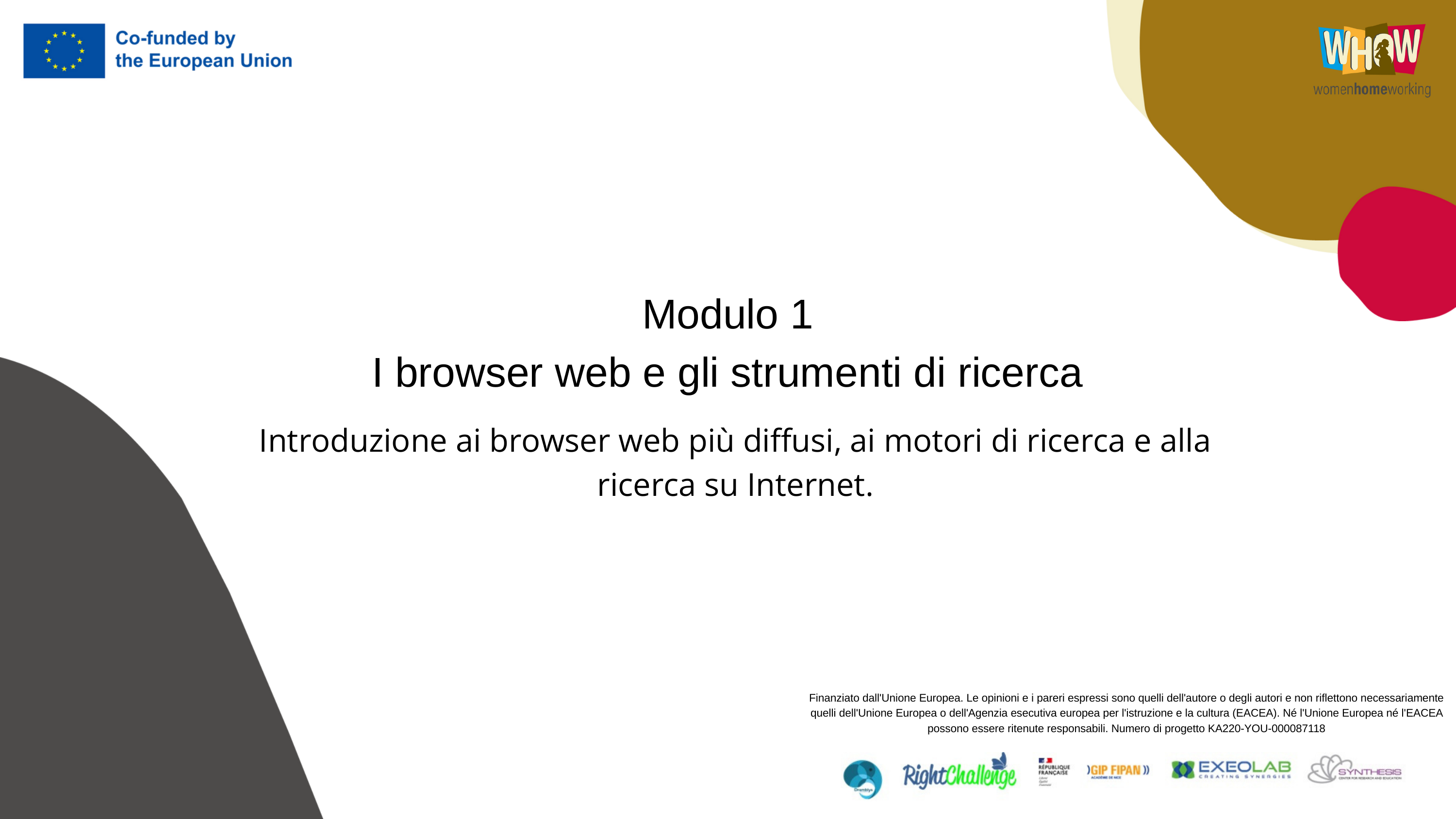

Modulo 1
I browser web e gli strumenti di ricerca

Introduzione ai browser web più diffusi, ai motori di ricerca e alla ricerca su Internet.
Finanziato dall'Unione Europea. Le opinioni e i pareri espressi sono quelli dell'autore o degli autori e non riflettono necessariamente quelli dell'Unione Europea o dell'Agenzia esecutiva europea per l'istruzione e la cultura (EACEA). Né l'Unione Europea né l'EACEA possono essere ritenute responsabili. Numero di progetto KA220-YOU-000087118